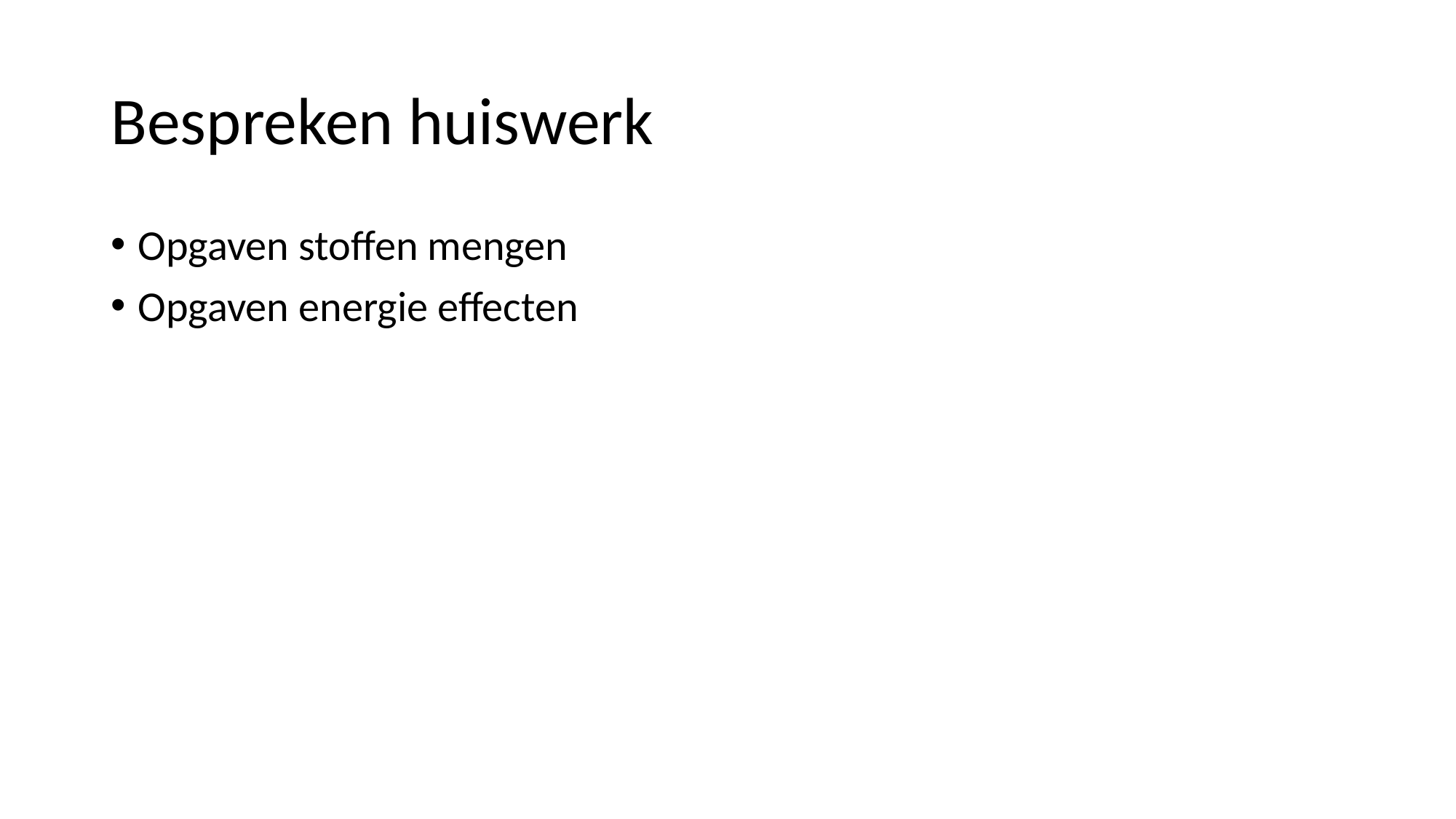

# Bespreken huiswerk
Opgaven stoffen mengen
Opgaven energie effecten